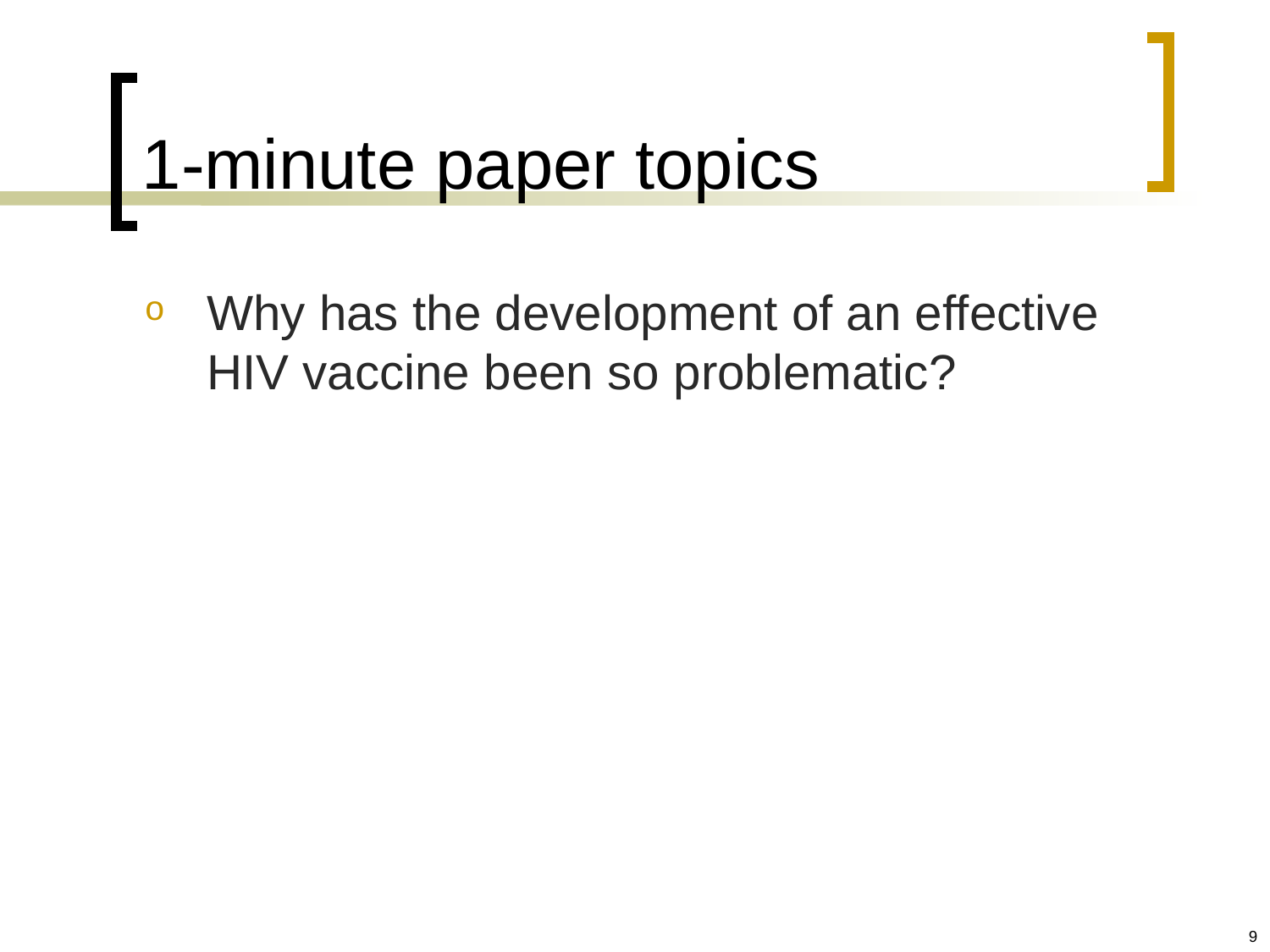

# 1-minute paper topics
Why has the development of an effective HIV vaccine been so problematic?